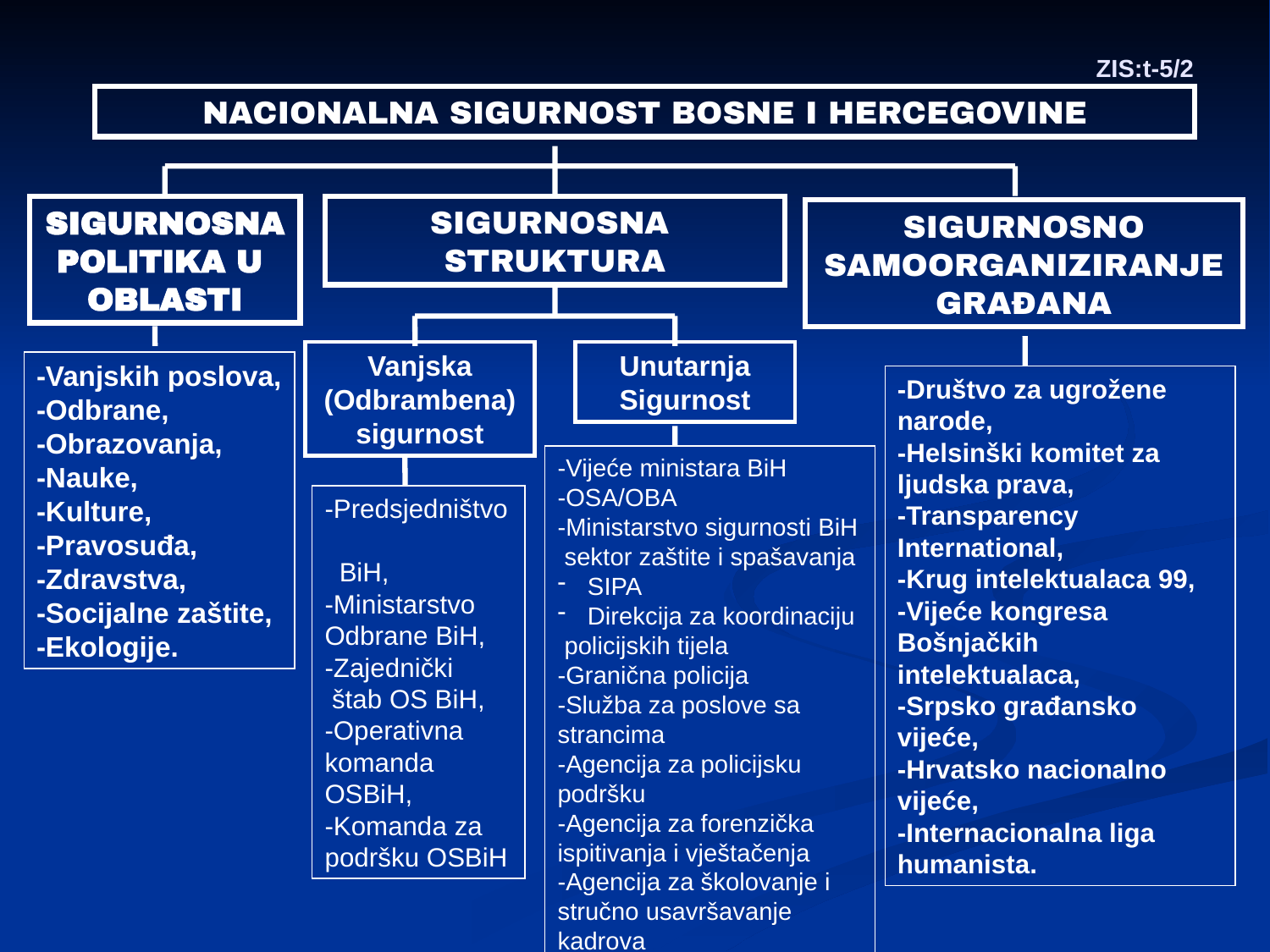

# ZIS:t-5/2
NACIONALNA SIGURNOST BOSNE I HERCEGOVINE

SIGURNOSNA
POLITIKA U
OBLASTI
SIGURNOSNA
STRUKTURA
SIGURNOSNO
SAMOORGANIZIRANJE
GRAĐANA

Vanjska
(Odbrambena)
sigurnost
Unutarnja
Sigurnost
-Vanjskih poslova,
-Odbrane,
-Obrazovanja,
-Nauke,
-Kulture,
-Pravosuđa,
-Zdravstva,
-Socijalne zaštite,
-Ekologije.
-Društvo za ugrožene
narode,
-Helsinški komitet za
ljudska prava,
-Transparency International,
-Krug intelektualaca 99,
-Vijeće kongresa
Bošnjačkih intelektualaca,
-Srpsko građansko vijeće,
-Hrvatsko nacionalno vijeće,
-Internacionalna liga humanista.

-Vijeće ministara BiH
-OSA/OBA
-Ministarstvo sigurnosti BiH
 sektor zaštite i spašavanja
SIPA
Direkcija za koordinaciju
 policijskih tijela
-Granična policija
-Služba za poslove sa strancima
-Agencija za policijsku podršku
-Agencija za forenzička ispitivanja i vještačenja
-Agencija za školovanje i stručno usavršavanje kadrova

-Predsjedništvo
  BiH,
-Ministarstvo
Odbrane BiH,
-Zajednički
 štab OS BiH,
-Operativna
komanda OSBiH,
-Komanda za
podršku OSBiH